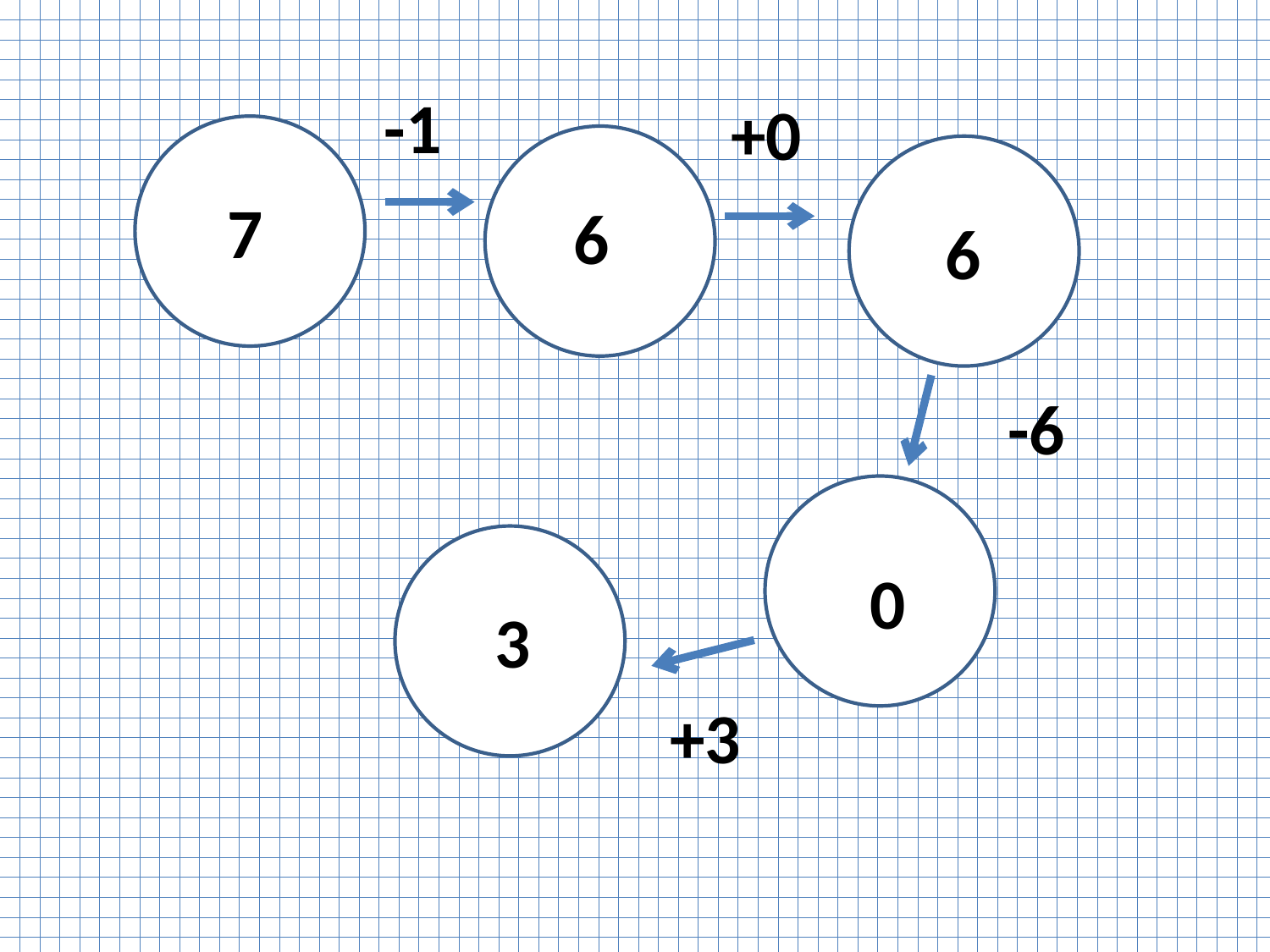

-1
+0

7
6
6
-6

0
3
+3